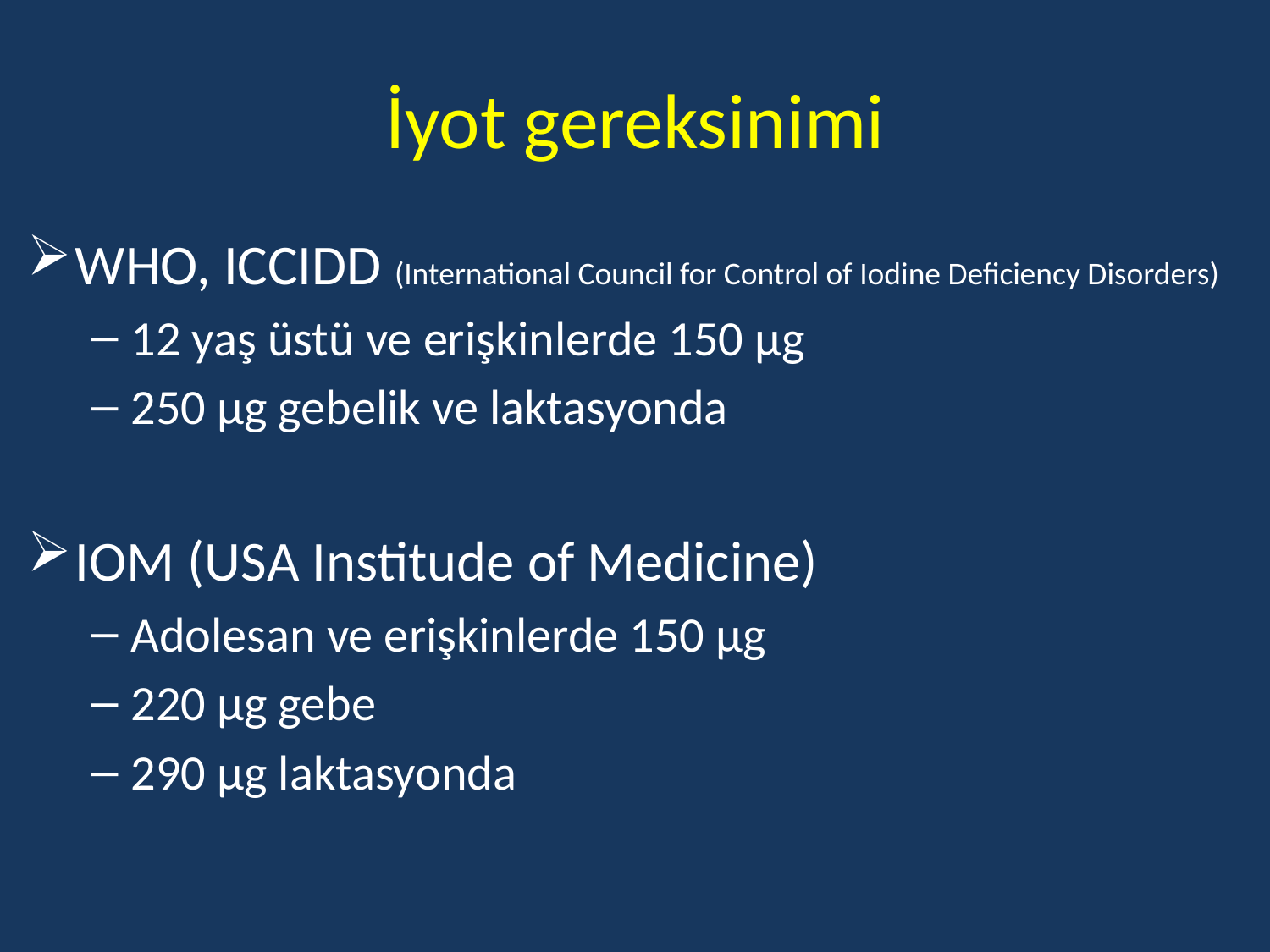

# İyot gereksinimi
WHO, ICCIDD (International Council for Control of Iodine Deficiency Disorders)
12 yaş üstü ve erişkinlerde 150 µg
250 µg gebelik ve laktasyonda

IOM (USA Institude of Medicine)
Adolesan ve erişkinlerde 150 µg
220 µg gebe
290 µg laktasyonda